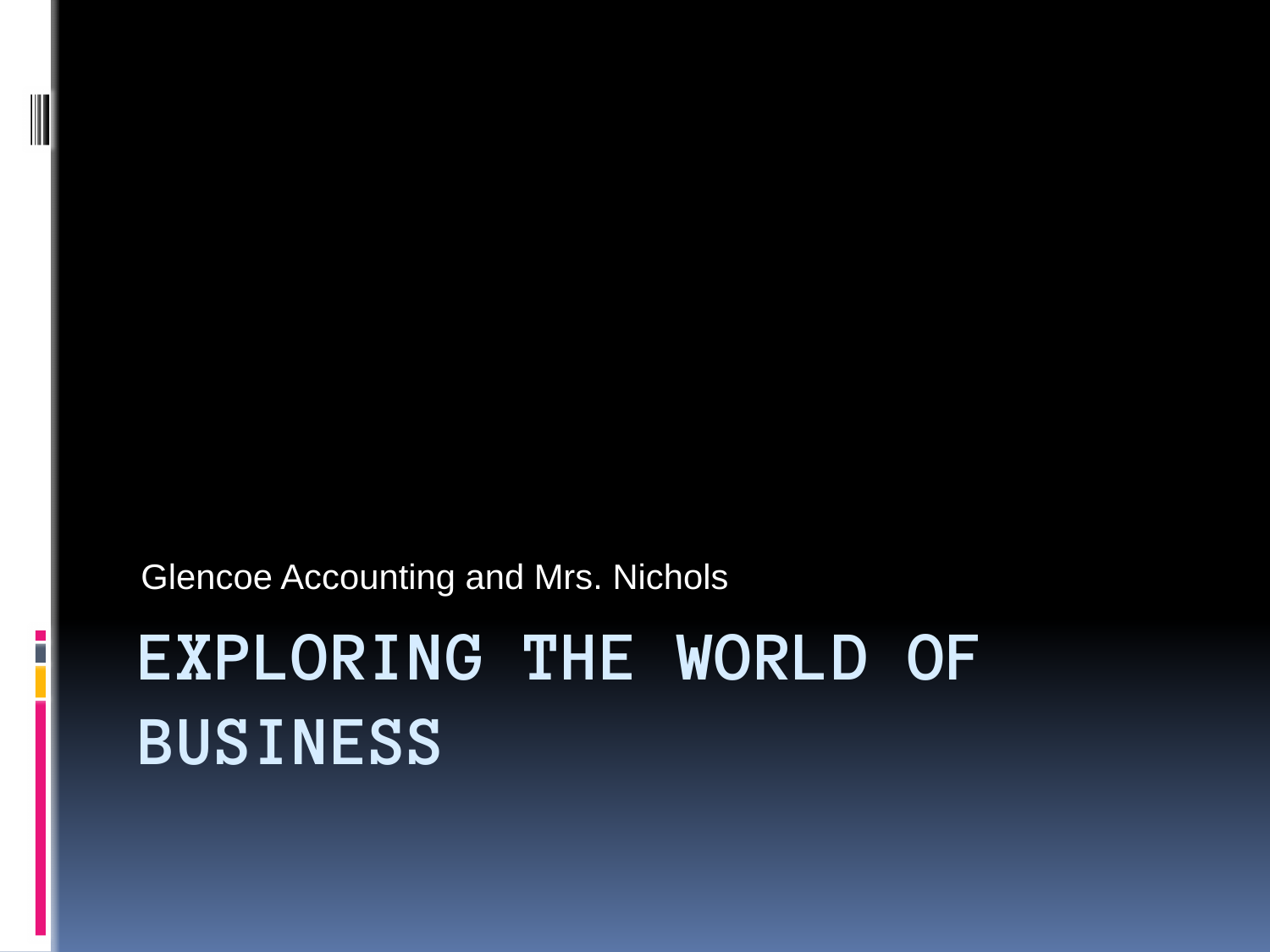

Glencoe Accounting and Mrs. Nichols
# Exploring the world of business